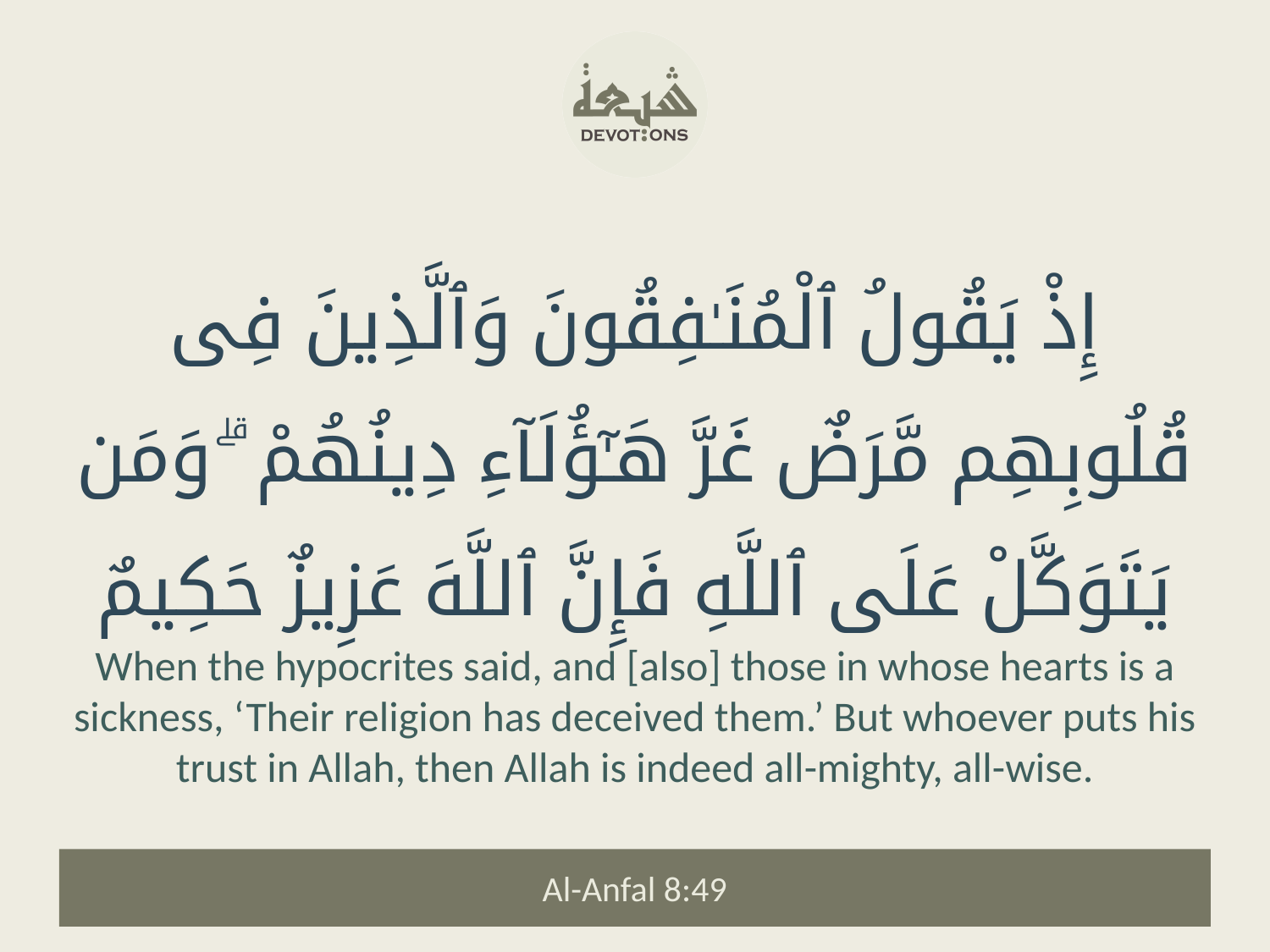

إِذْ يَقُولُ ٱلْمُنَـٰفِقُونَ وَٱلَّذِينَ فِى قُلُوبِهِم مَّرَضٌ غَرَّ هَـٰٓؤُلَآءِ دِينُهُمْ ۗ وَمَن يَتَوَكَّلْ عَلَى ٱللَّهِ فَإِنَّ ٱللَّهَ عَزِيزٌ حَكِيمٌ
When the hypocrites said, and [also] those in whose hearts is a sickness, ‘Their religion has deceived them.’ But whoever puts his trust in Allah, then Allah is indeed all-mighty, all-wise.
Al-Anfal 8:49